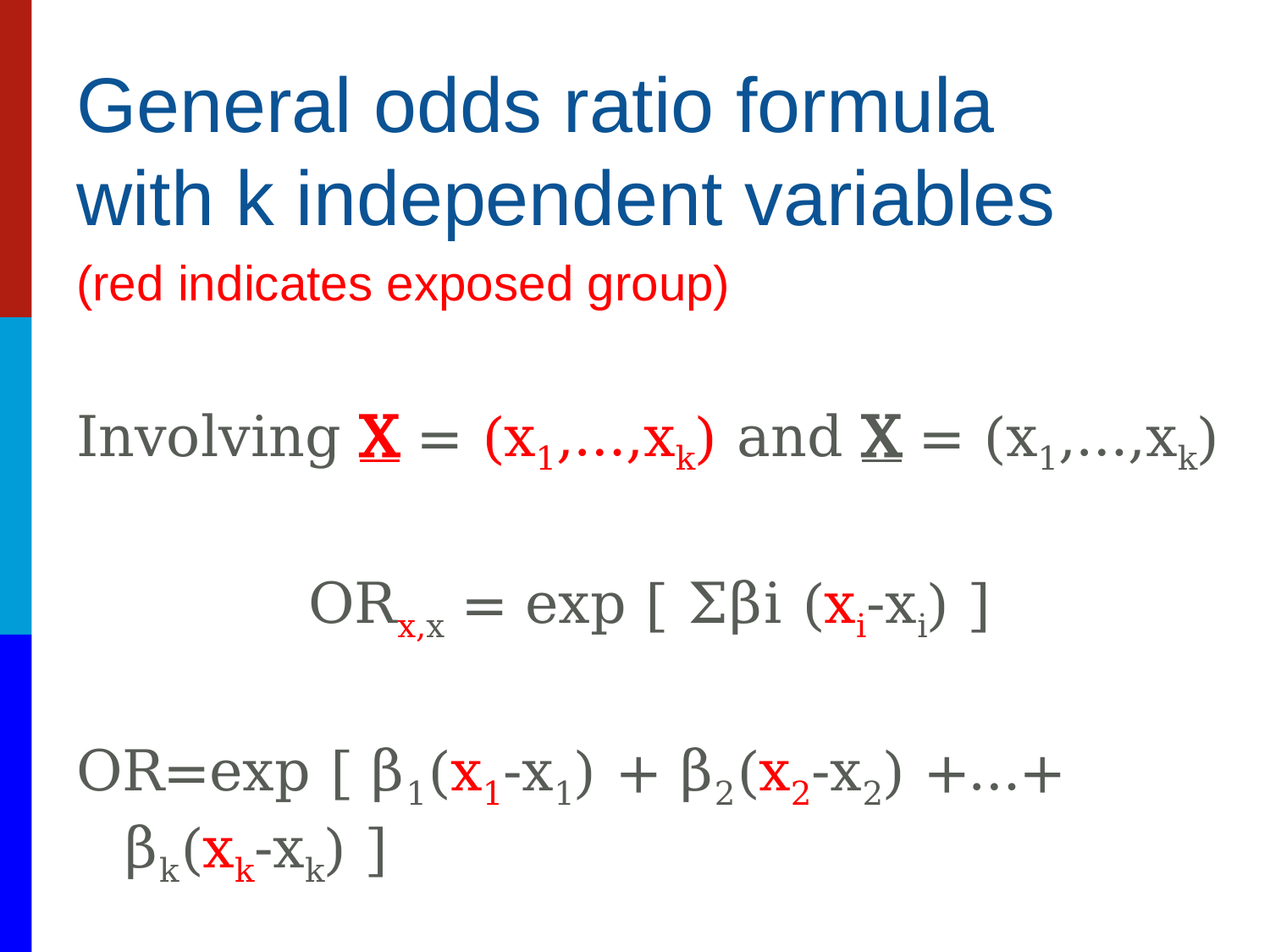

# General odds ratio formula with k independent variables
(red indicates exposed group)
Involving X = (x1,…,xk) and X = (x1,…,xk)

ORx,x = exp [ Σβi (xi-xi) ]

OR=exp [ β1(x1-x1) + β2(x2-x2) +…+ βk(xk-xk) ]